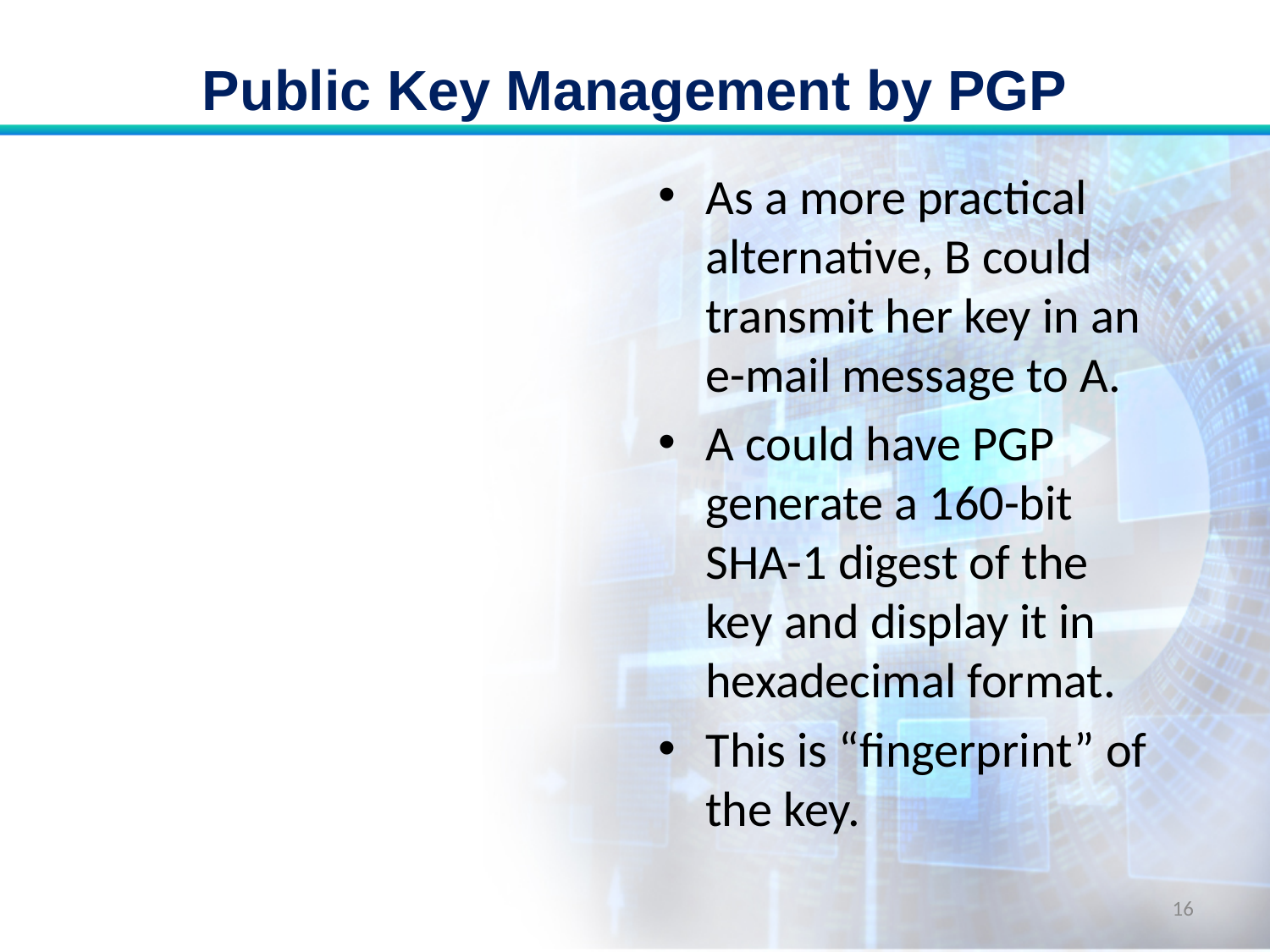

# Public Key Management by PGP
As a more practical alternative, B could transmit her key in an e-mail message to A.
A could have PGP generate a 160-bit SHA-1 digest of the key and display it in hexadecimal format.
This is “fingerprint” of the key.
16